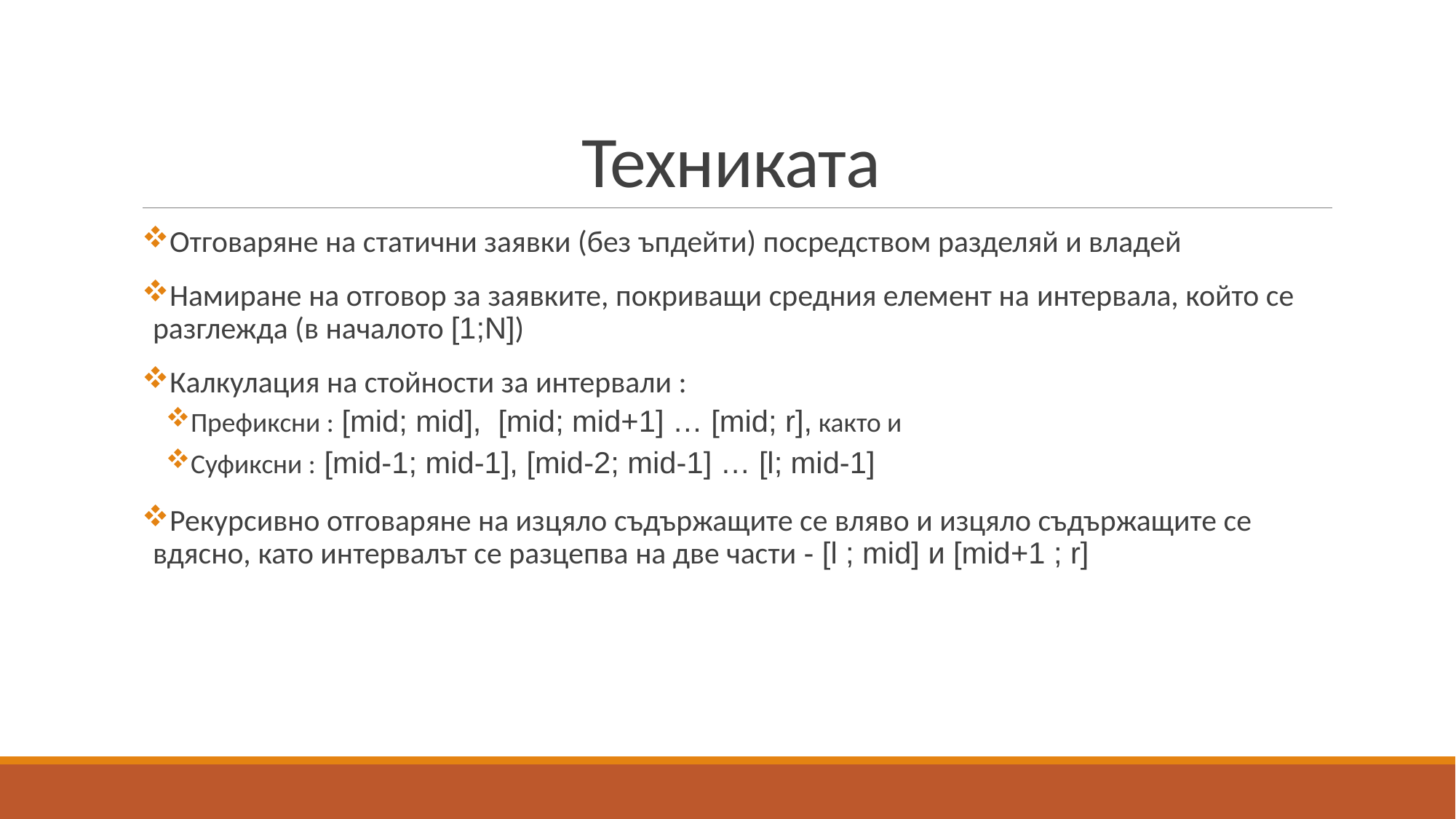

# Техниката
Отговаряне на статични заявки (без ъпдейти) посредством разделяй и владей
Намиране на отговор за заявките, покриващи средния елемент на интервала, който се разглежда (в началото [1;N])
Калкулация на стойности за интервали :
Префиксни : [mid; mid],  [mid; mid+1] … [mid; r], както и
Суфиксни : [mid-1; mid-1], [mid-2; mid-1] … [l; mid-1]
Рекурсивно отговаряне на изцяло съдържащите се вляво и изцяло съдържащите се вдясно, като интервалът се разцепва на две части - [l ; mid] и [mid+1 ; r]